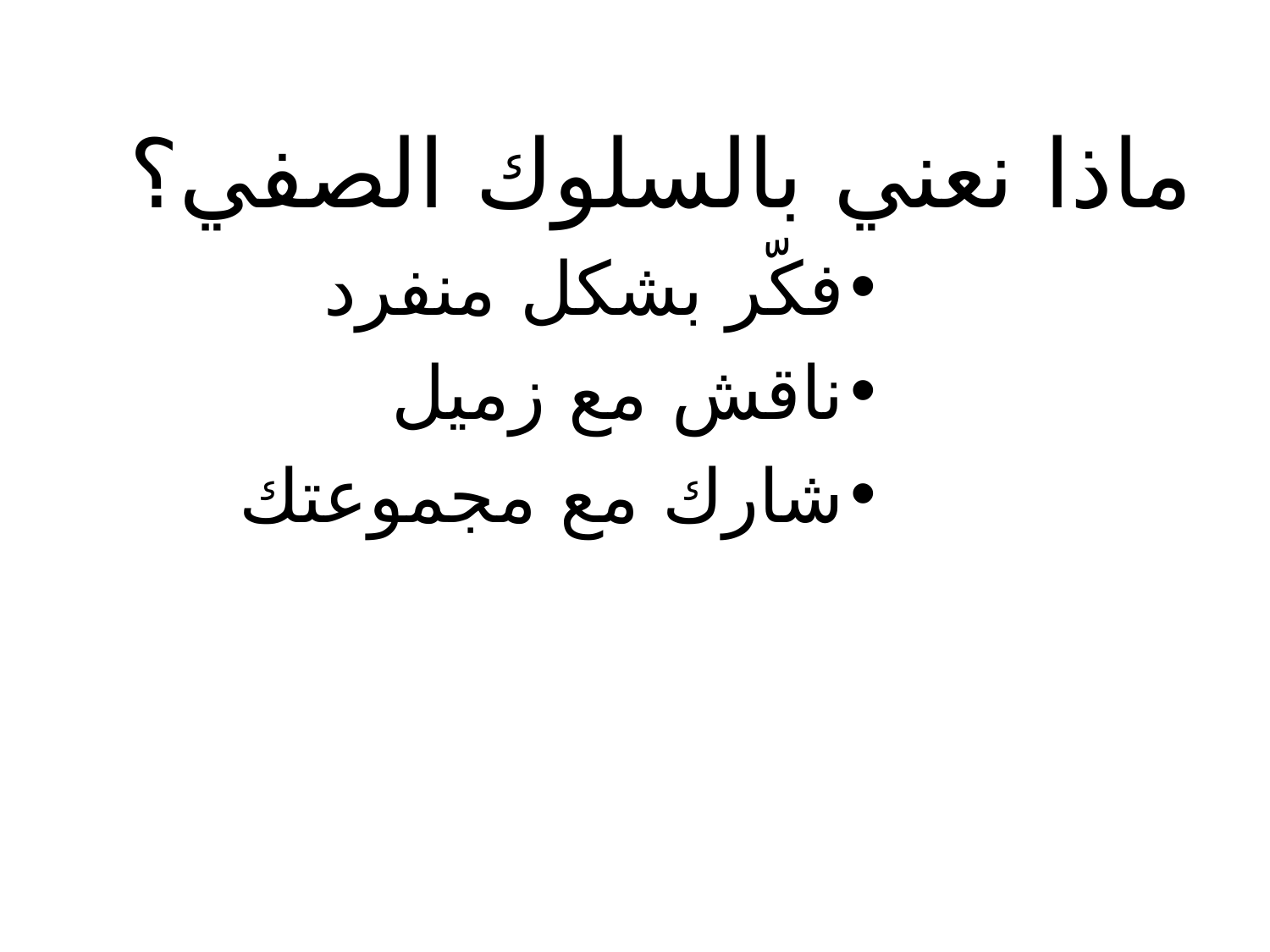

ماذا نعني بالسلوك الصفي؟
فكّر بشكل منفرد
ناقش مع زميل
شارك مع مجموعتك